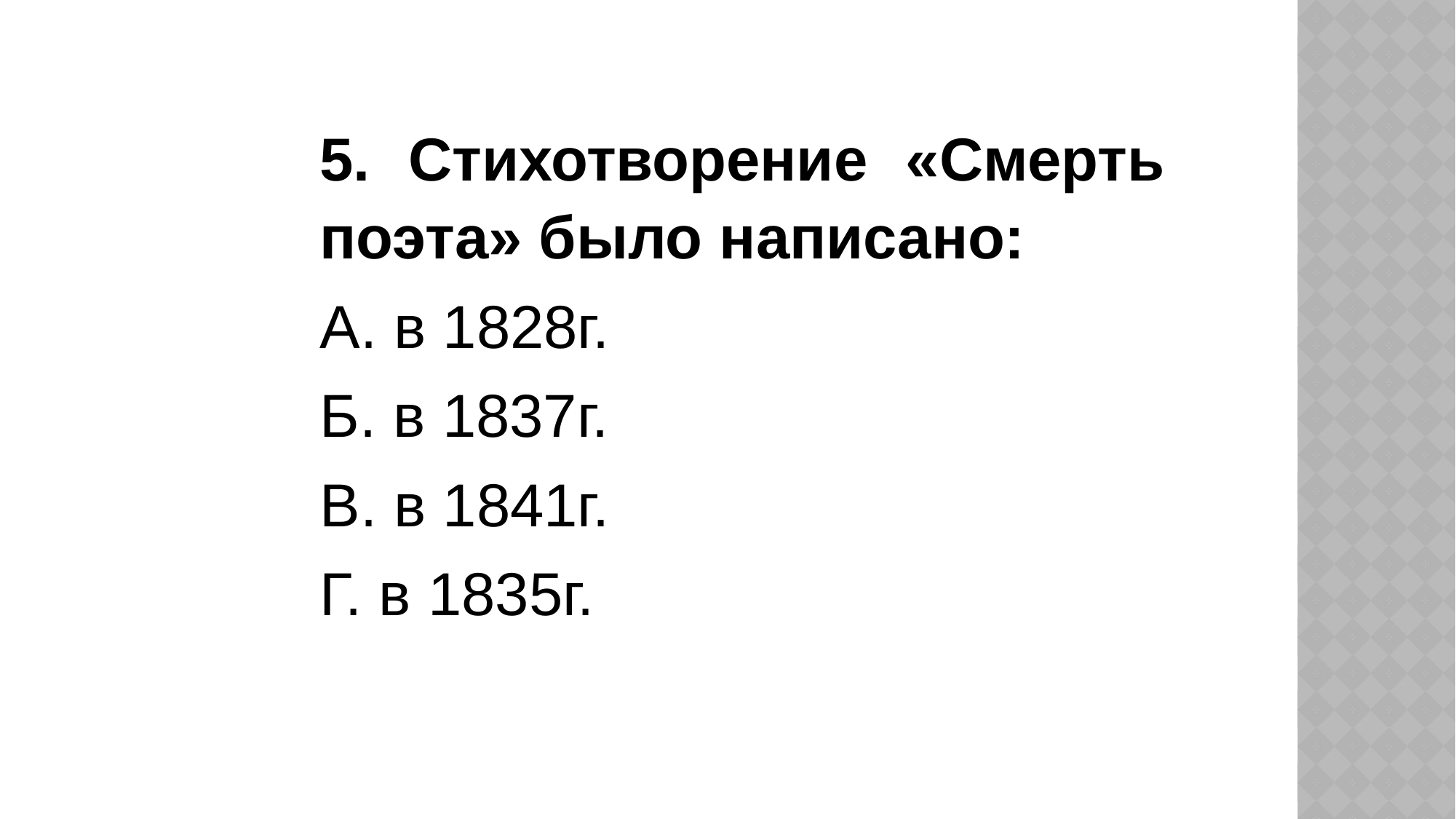

5. Стихотворение «Смерть поэта» было написано:
А. в 1828г.
Б. в 1837г.
В. в 1841г.
Г. в 1835г.